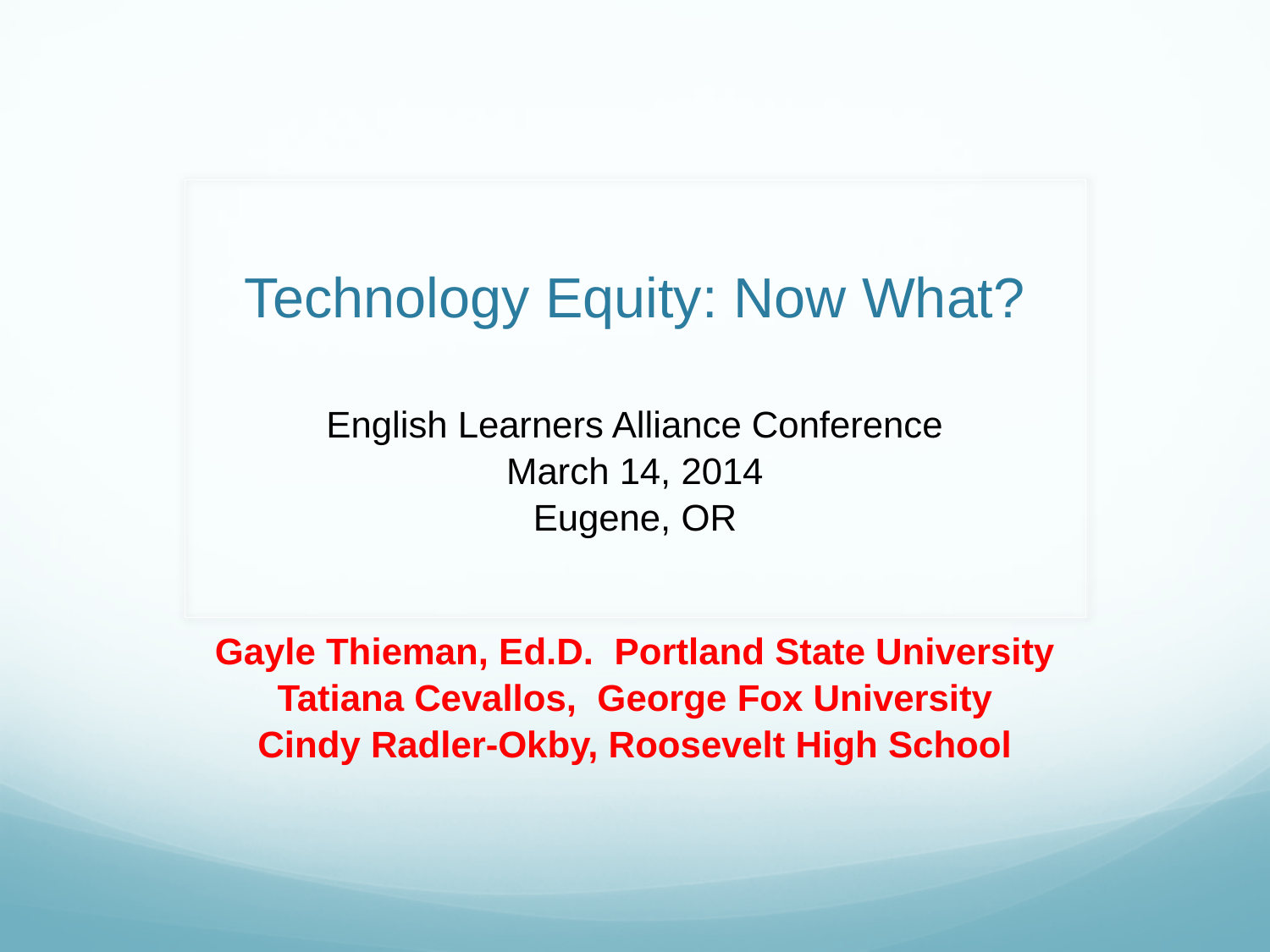

# Technology Equity: Now What?
English Learners Alliance Conference
March 14, 2014
Eugene, OR

Gayle Thieman, Ed.D.  Portland State University
Tatiana Cevallos,  George Fox University
Cindy Radler-Okby, Roosevelt High School